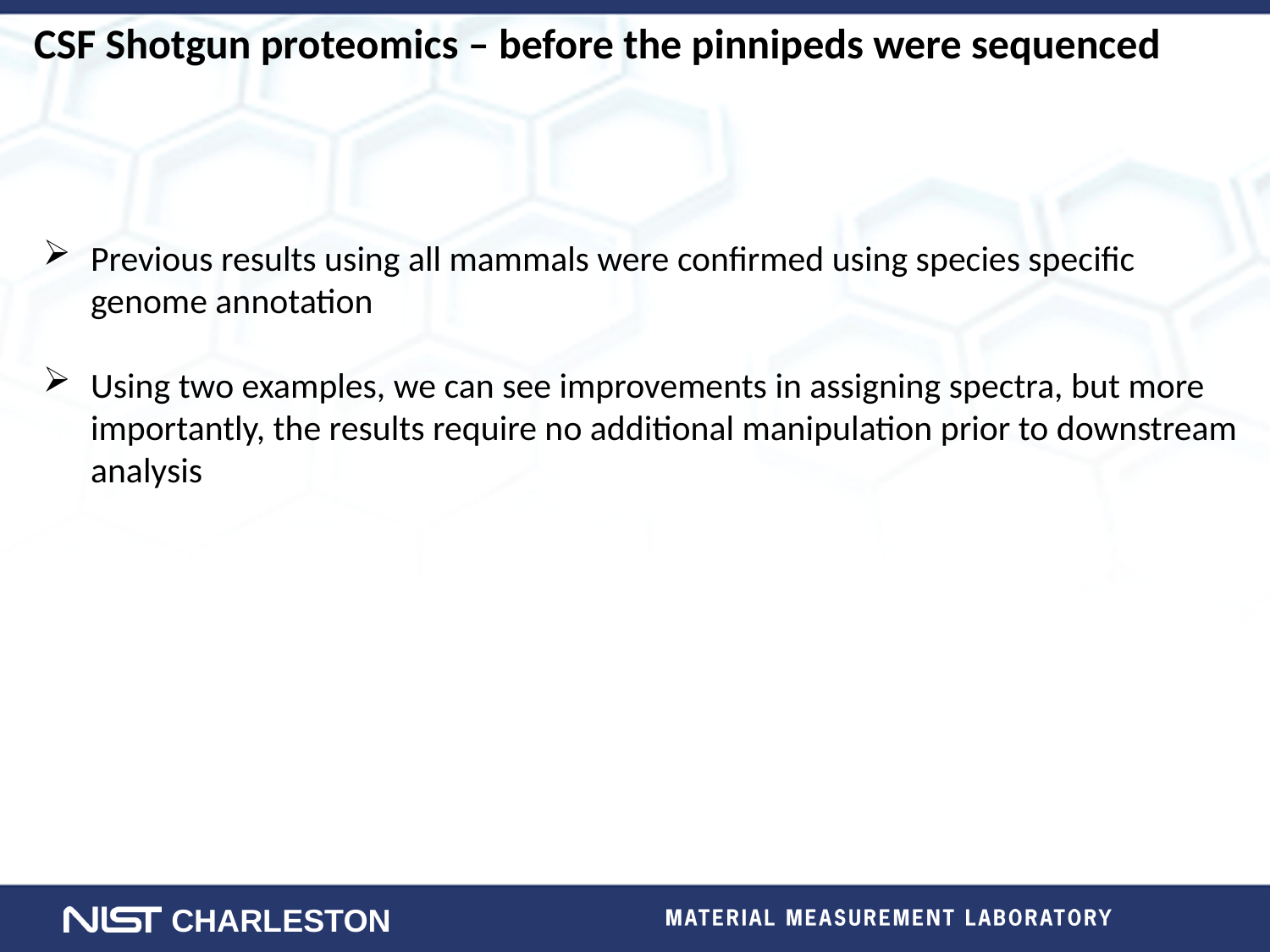

CSF Shotgun proteomics – before the pinnipeds were sequenced
Previous results using all mammals were confirmed using species specific genome annotation

Using two examples, we can see improvements in assigning spectra, but more importantly, the results require no additional manipulation prior to downstream analysis